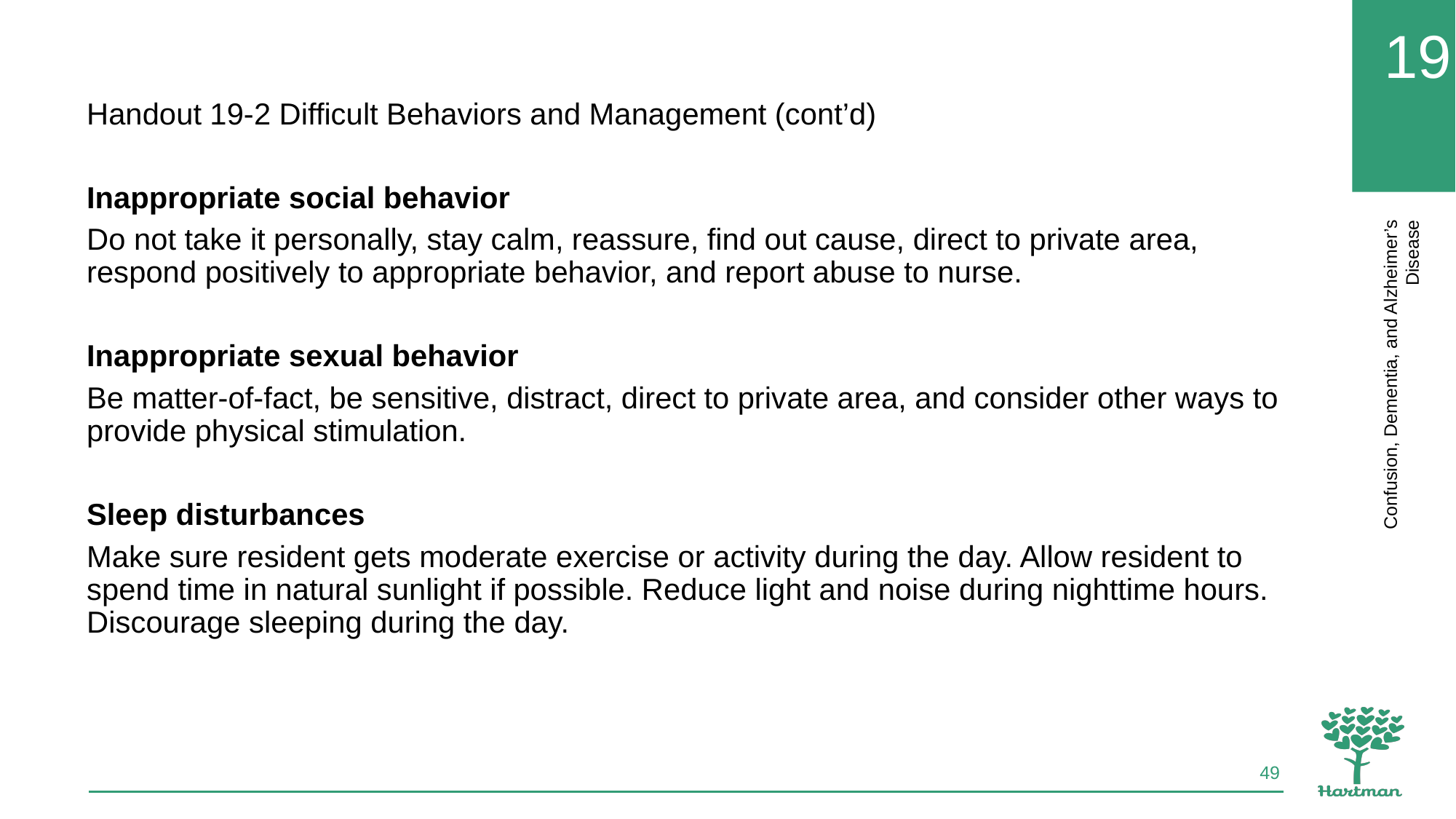

Handout 19-2 Difficult Behaviors and Management (cont’d)

Inappropriate social behavior
Do not take it personally, stay calm, reassure, find out cause, direct to private area, respond positively to appropriate behavior, and report abuse to nurse.

Inappropriate sexual behavior
Be matter-of-fact, be sensitive, distract, direct to private area, and consider other ways to provide physical stimulation.

Sleep disturbances
Make sure resident gets moderate exercise or activity during the day. Allow resident to spend time in natural sunlight if possible. Reduce light and noise during nighttime hours. Discourage sleeping during the day.

49